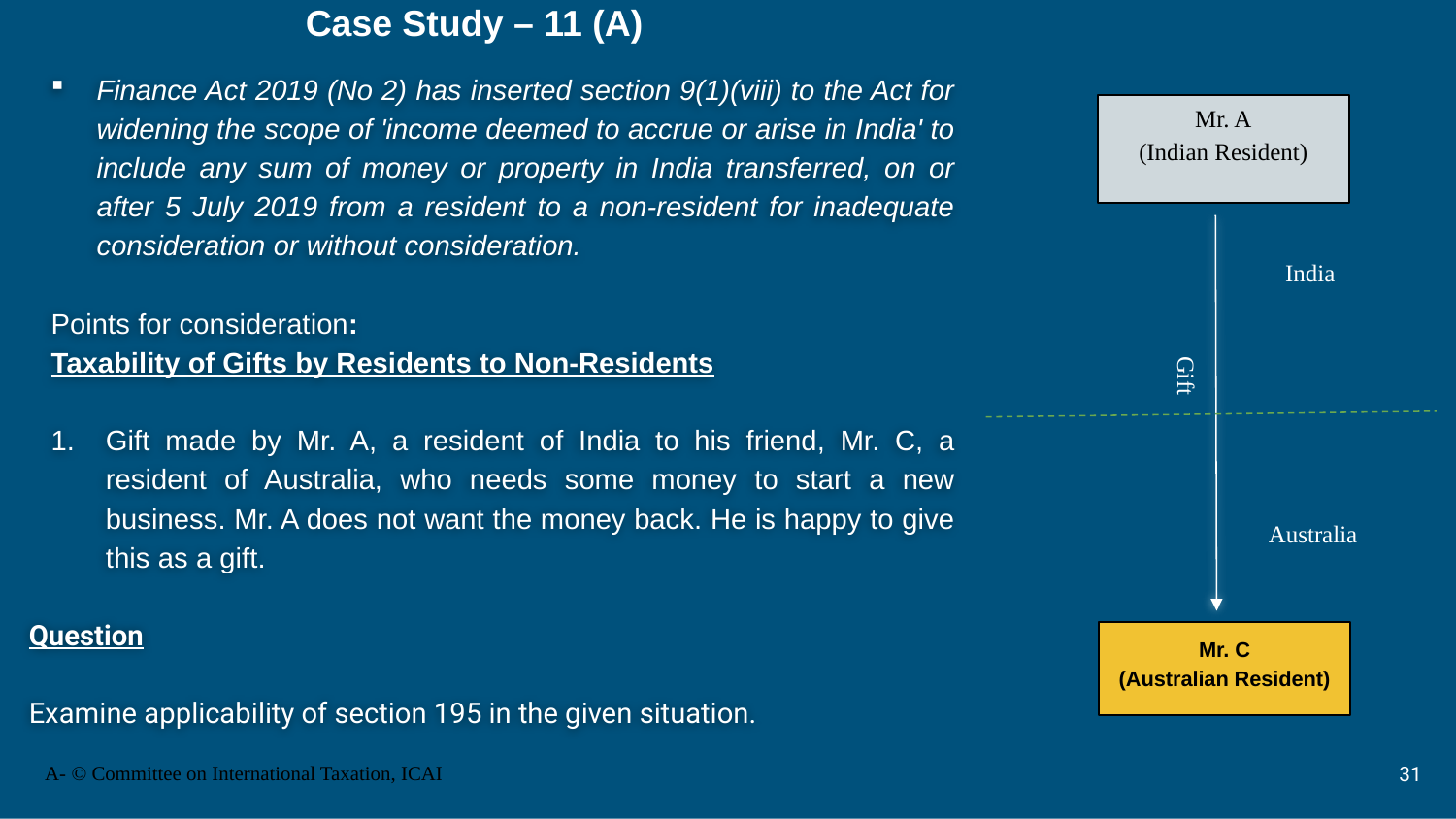

Finance Act 2019 (No 2) has inserted section 9(1)(viii) to the Act for widening the scope of 'income deemed to accrue or arise in India' to include any sum of money or property in India transferred, on or after 5 July 2019 from a resident to a non-resident for inadequate consideration or without consideration.

Points for consideration:
Taxability of Gifts by Residents to Non-Residents

Gift made by Mr. A, a resident of India to his friend, Mr. C, a resident of Australia, who needs some money to start a new business. Mr. A does not want the money back. He is happy to give this as a gift.

Question

Examine applicability of section 195 in the given situation.

# Case Study – 11 (A)
Mr. A
(Indian Resident)

India
Gift
Australia

Mr. C
(Australian Resident)

31
A- © Committee on International Taxation, ICAI